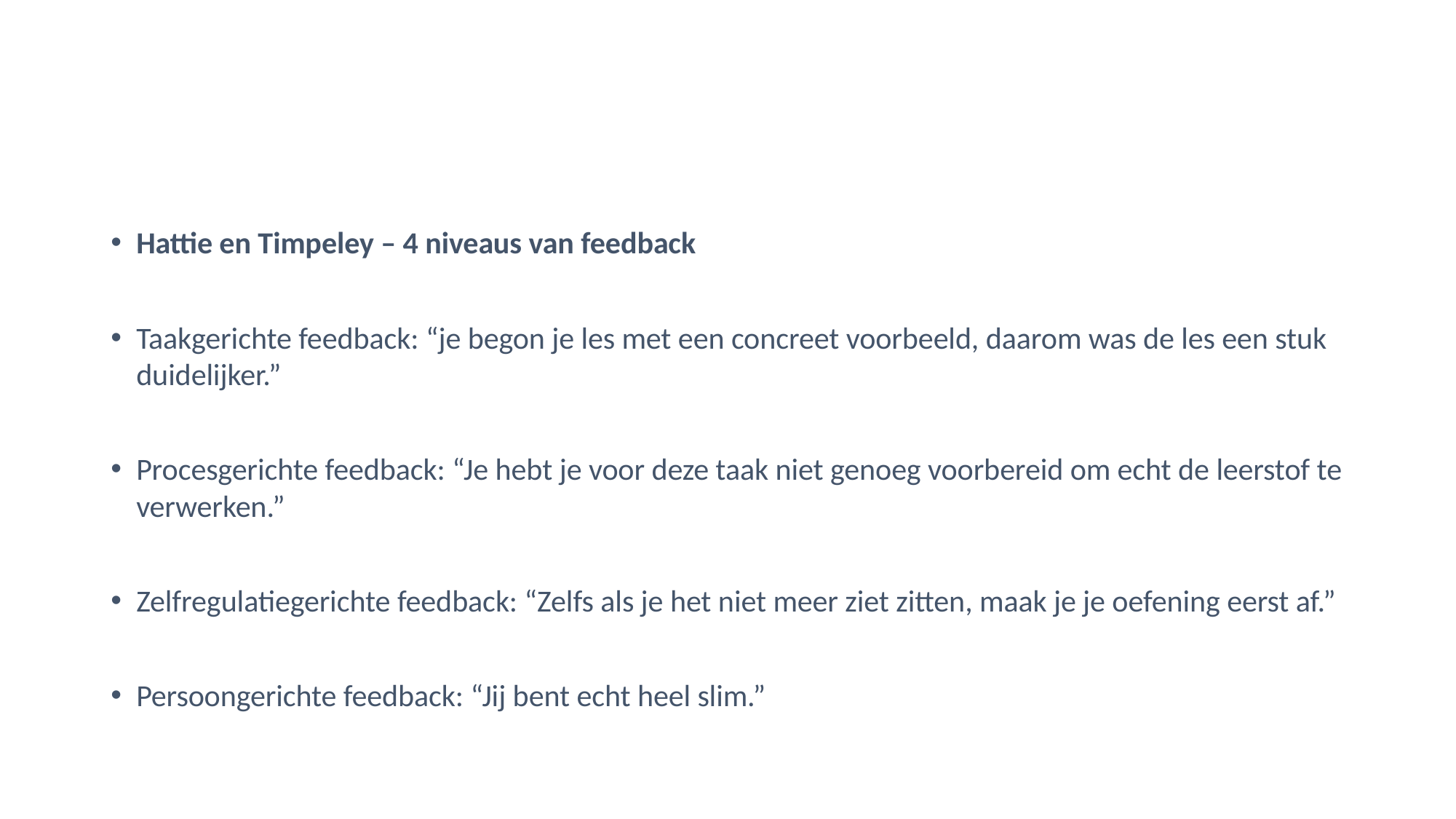

#
Hattie en Timpeley – 4 niveaus van feedback

Taakgerichte feedback: “je begon je les met een concreet voorbeeld, daarom was de les een stuk duidelijker.”

Procesgerichte feedback: “Je hebt je voor deze taak niet genoeg voorbereid om echt de leerstof te verwerken.”

Zelfregulatiegerichte feedback: “Zelfs als je het niet meer ziet zitten, maak je je oefening eerst af.”

Persoongerichte feedback: “Jij bent echt heel slim.”